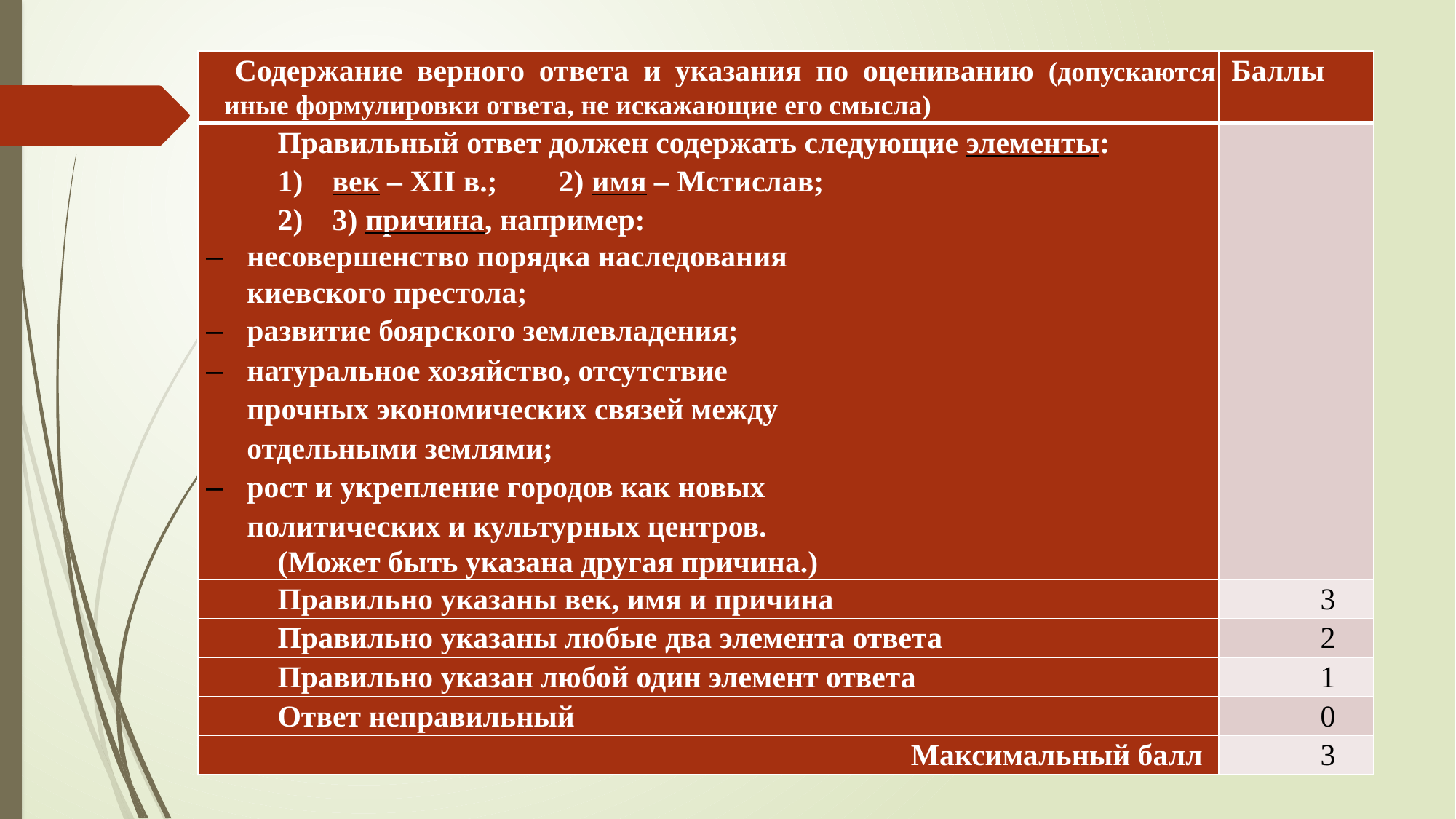

| Содержание верного ответа и указания по оцениванию (допускаются иные формулировки ответа, не искажающие его смысла) | Баллы |
| --- | --- |
| Правильный ответ должен содержать следующие элементы: век – XII в.; 2) имя – Мстислав; 3) причина, например: несовершенство порядка наследования киевского престола; развитие боярского землевладения; натуральное хозяйство, отсутствие прочных экономических связей между отдельными землями; рост и укрепление городов как новых политических и культурных центров. (Может быть указана другая причина.) |  |
| Правильно указаны век, имя и причина | 3 |
| Правильно указаны любые два элемента ответа | 2 |
| Правильно указан любой один элемент ответа | 1 |
| Ответ неправильный | 0 |
| Максимальный балл | 3 |